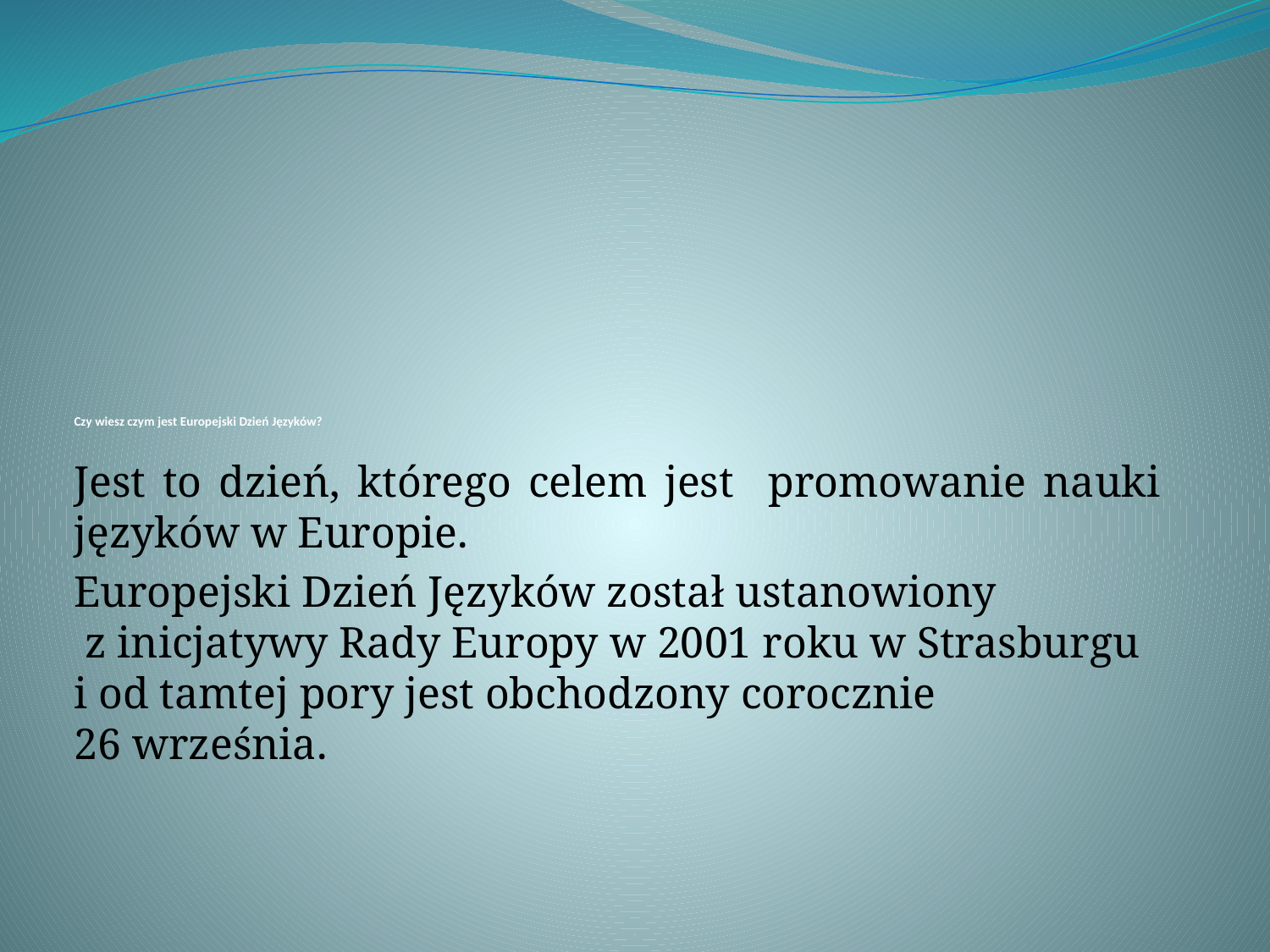

# Czy wiesz czym jest Europejski Dzień Języków?
Jest to dzień, którego celem jest  promowanie nauki języków w Europie.
Europejski Dzień Języków został ustanowiony
 z inicjatywy Rady Europy w 2001 roku w Strasburgu
i od tamtej pory jest obchodzony corocznie
26 września.